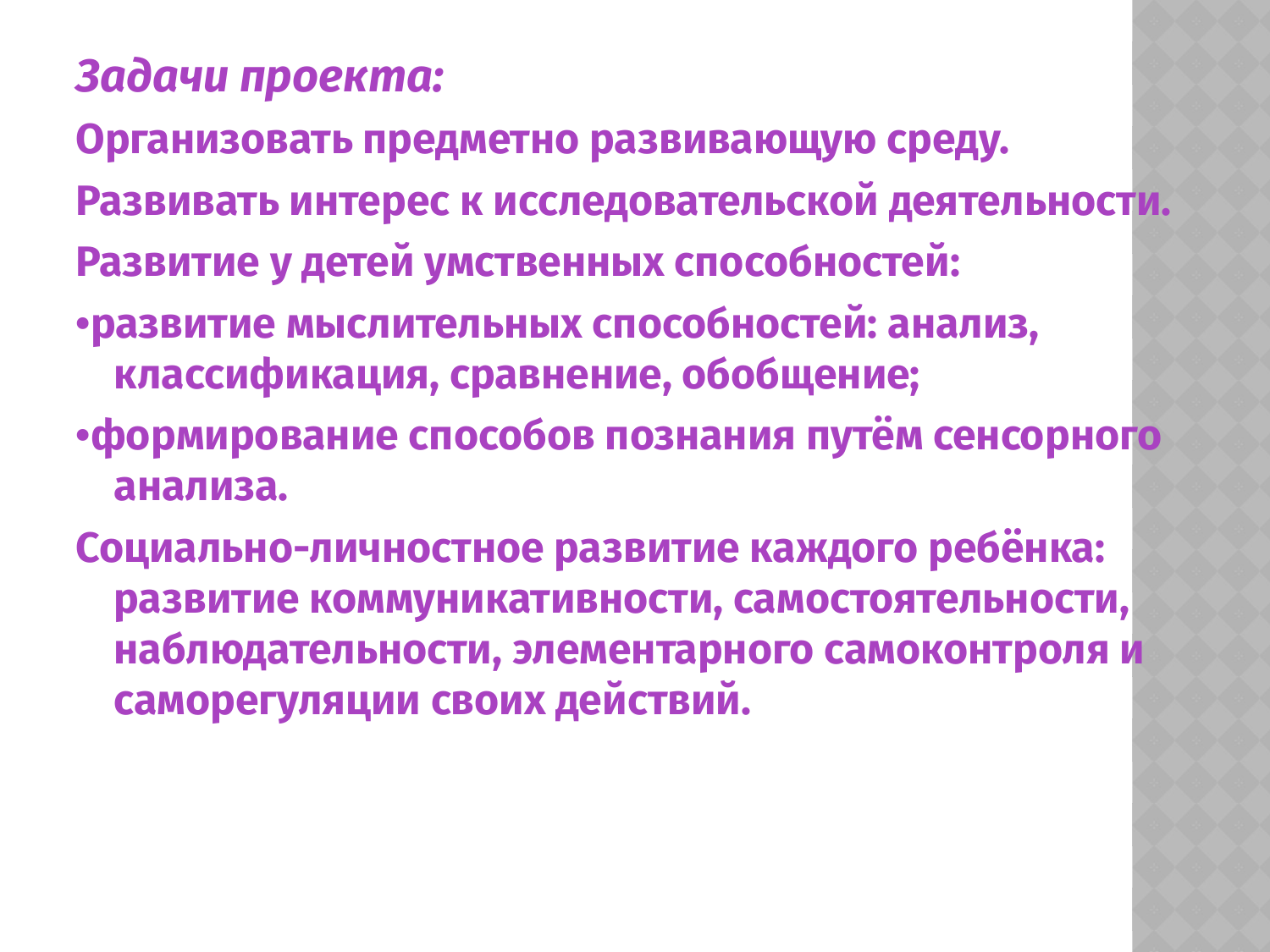

Задачи проекта:
Организовать предметно развивающую среду.
Развивать интерес к исследовательской деятельности.
Развитие у детей умственных способностей:
•развитие мыслительных способностей: анализ, классификация, сравнение, обобщение;
•формирование способов познания путём сенсорного анализа.
Социально-личностное развитие каждого ребёнка: развитие коммуникативности, самостоятельности, наблюдательности, элементарного самоконтроля и саморегуляции своих действий.